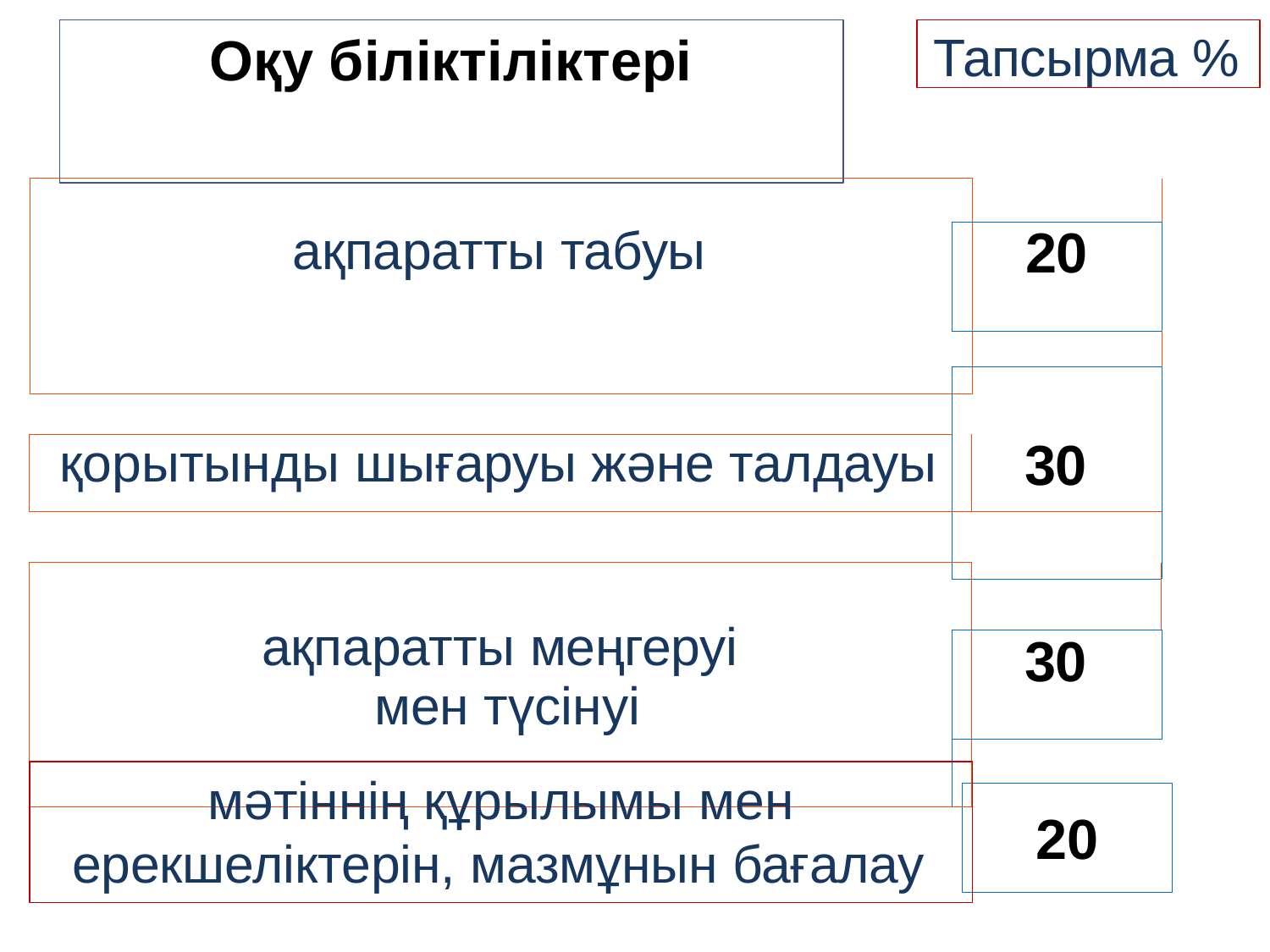

Тапсырма %
# Оқу біліктіліктері
|  |  |  |
| --- | --- | --- |
| ақпаратты табуы |  | 20 |
|  |  |  |
|  |  |  |
| --- | --- | --- |
| қорытынды шығаруы және талдауы |  | 30 |
|  |  |  |
|  |  |  |
| --- | --- | --- |
| ақпаратты меңгеруі мен түсінуі |  | 30 |
|  |  |  |

мәтіннің құрылымы мен

20
ерекшеліктерін, мазмұнын бағалау